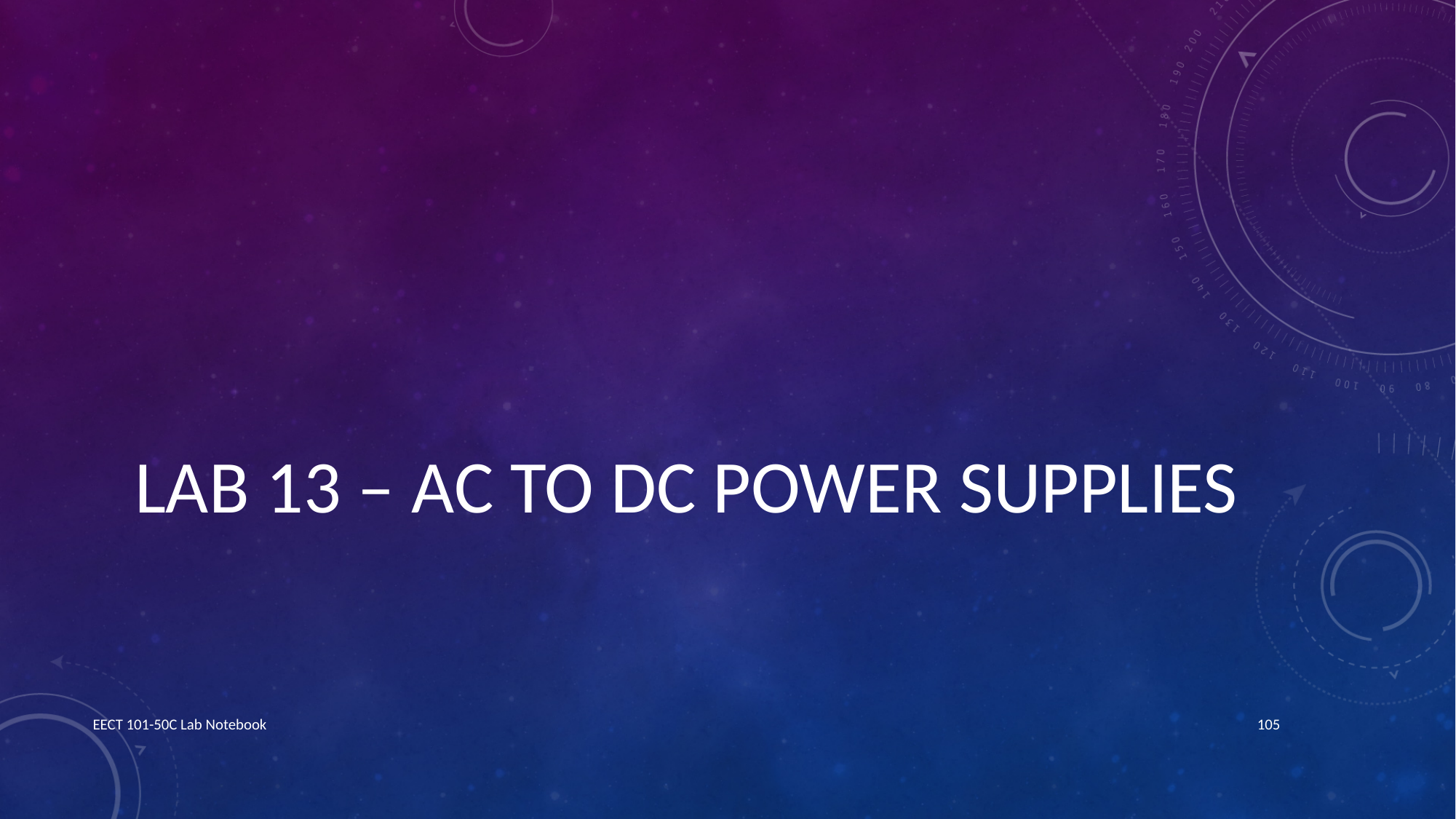

# Lab 13 – AC to DC Power Supplies
EECT 101-50C Lab Notebook
105